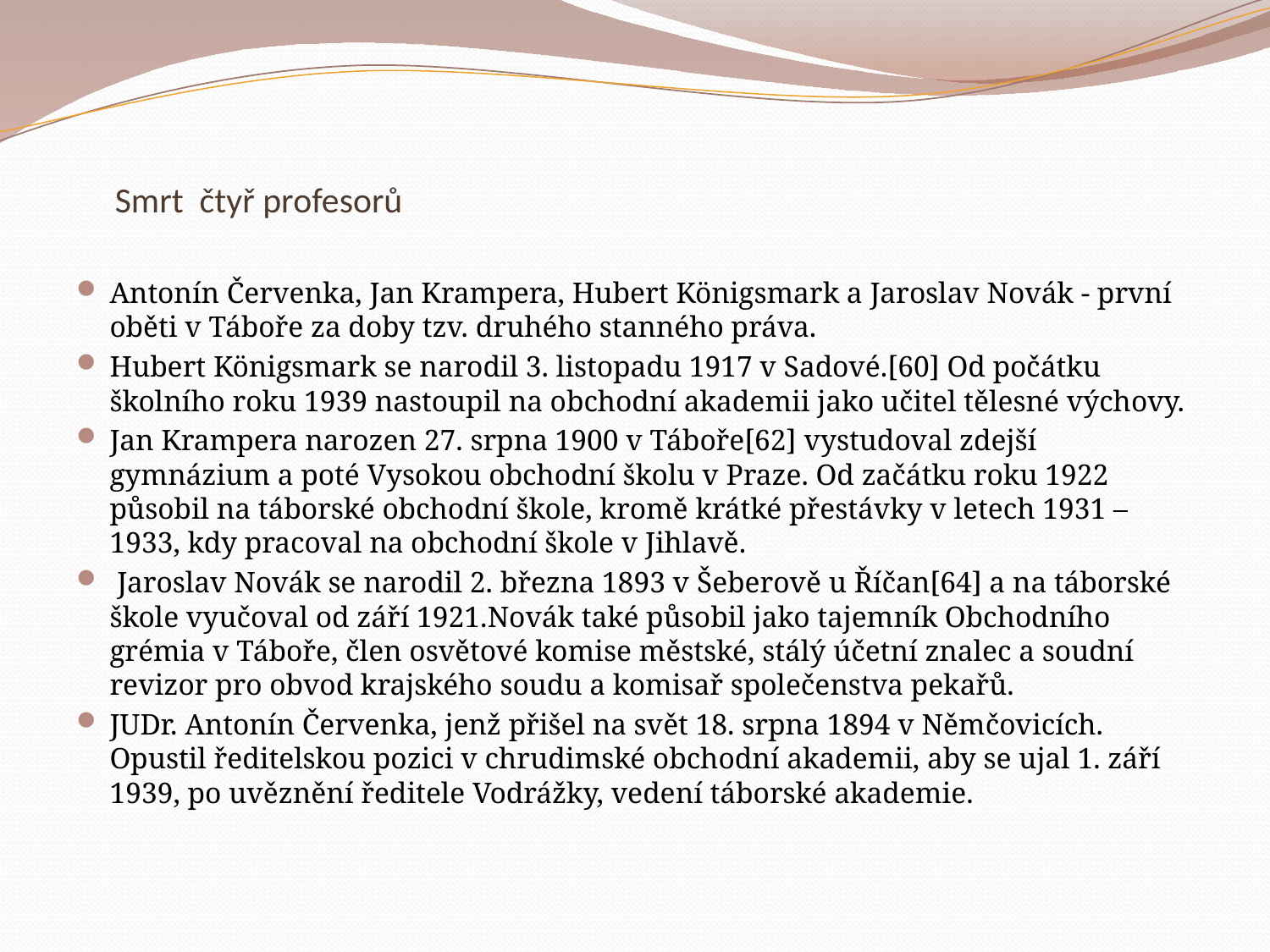

# Smrt  čtyř profesorů
Antonín Červenka, Jan Krampera, Hubert Königsmark a Jaroslav Novák - první oběti v Táboře za doby tzv. druhého stanného práva.
Hubert Königsmark se narodil 3. listopadu 1917 v Sadové.[60] Od počátku školního roku 1939 nastoupil na obchodní akademii jako učitel tělesné výchovy.
Jan Krampera narozen 27. srpna 1900 v Táboře[62] vystudoval zdejší gymnázium a poté Vysokou obchodní školu v Praze. Od začátku roku 1922 působil na táborské obchodní škole, kromě krátké přestávky v letech 1931 – 1933, kdy pracoval na obchodní škole v Jihlavě.
 Jaroslav Novák se narodil 2. března 1893 v Šeberově u Říčan[64] a na táborské škole vyučoval od září 1921.Novák také působil jako tajemník Obchodního grémia v Táboře, člen osvětové komise městské, stálý účetní znalec a soudní revizor pro obvod krajského soudu a komisař společenstva pekařů.
JUDr. Antonín Červenka, jenž přišel na svět 18. srpna 1894 v Němčovicích. Opustil ředitelskou pozici v chrudimské obchodní akademii, aby se ujal 1. září 1939, po uvěznění ředitele Vodrážky, vedení táborské akademie.